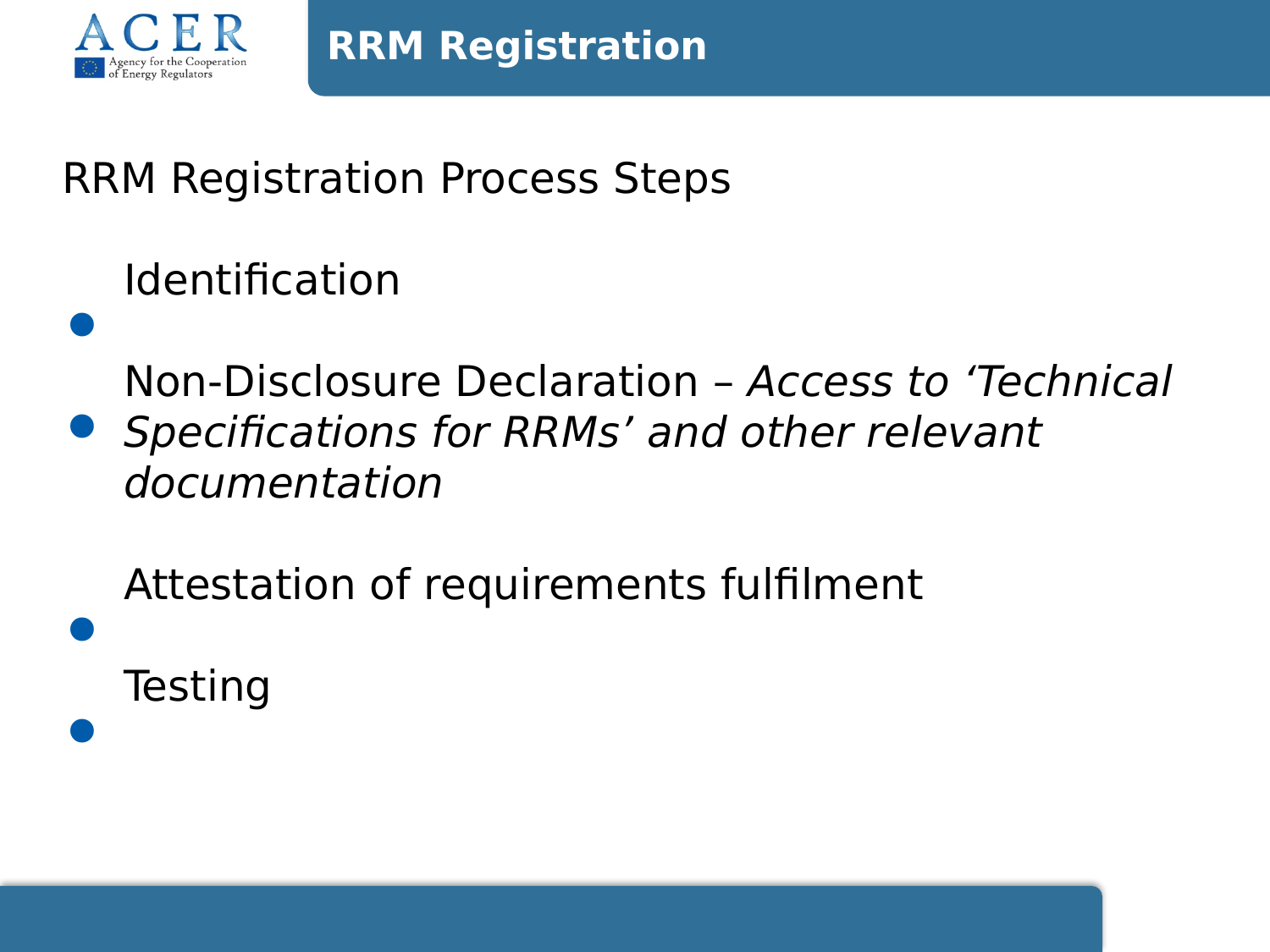

RRM Registration

RRM Registration Process Steps

Identification

Non-Disclosure Declaration – Access to ‘Technical Specifications for RRMs’ and other relevant documentation

Attestation of requirements fulfilment

Testing